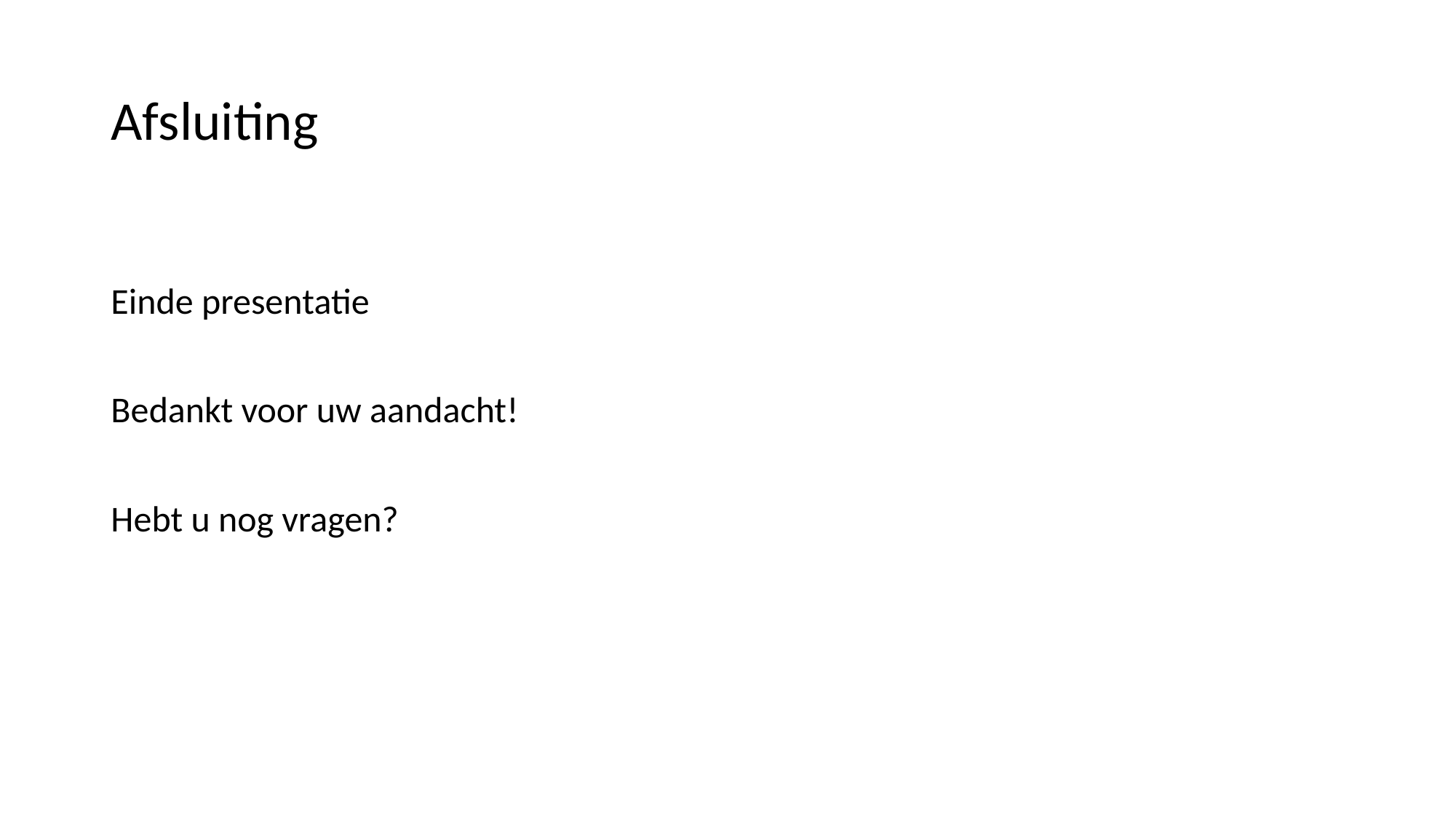

# Afsluiting

Einde presentatie

Bedankt voor uw aandacht!

Hebt u nog vragen?